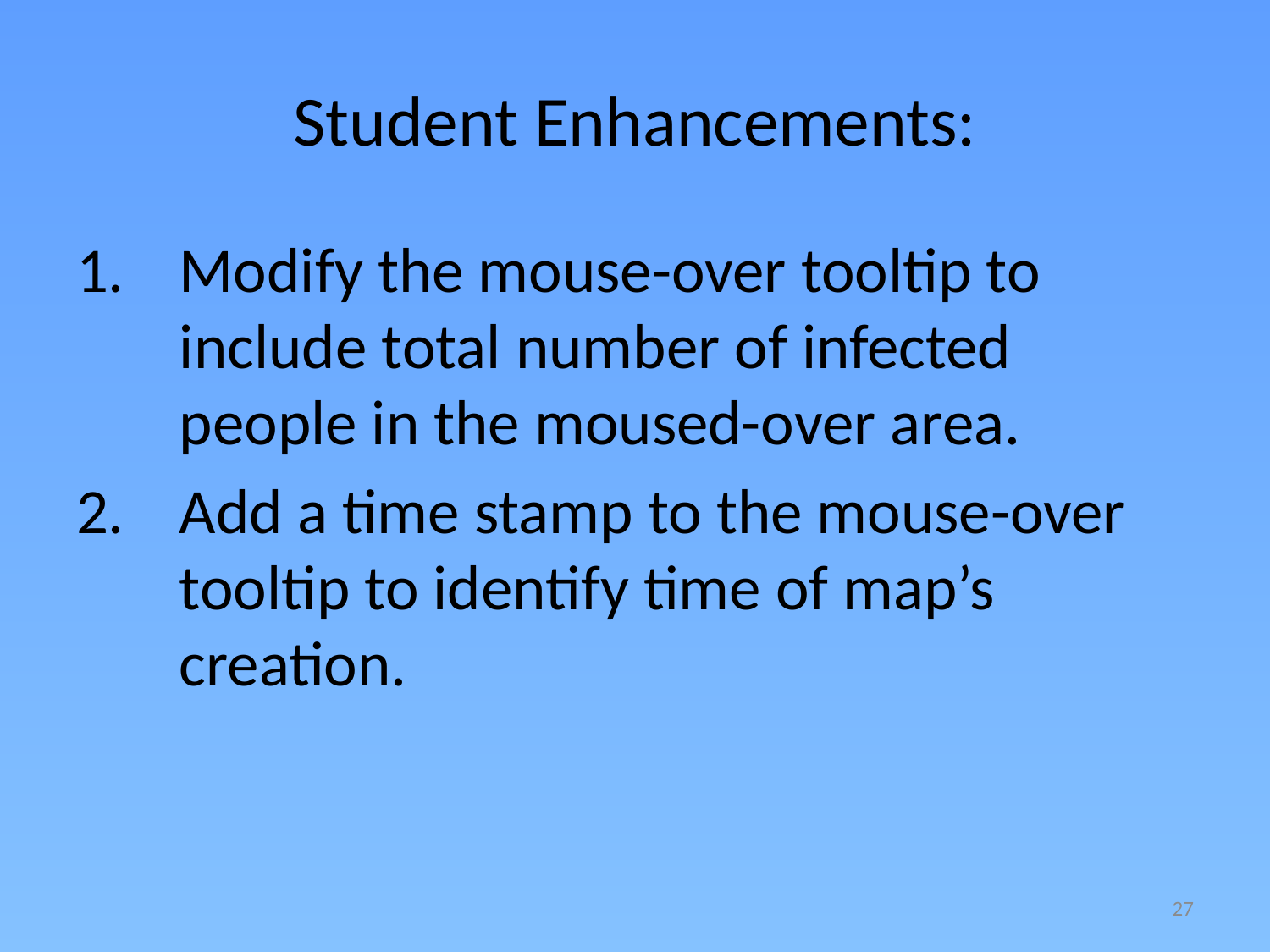

# Student Enhancements:
Modify the mouse-over tooltip to include total number of infected people in the moused-over area.
Add a time stamp to the mouse-over tooltip to identify time of map’s creation.

27